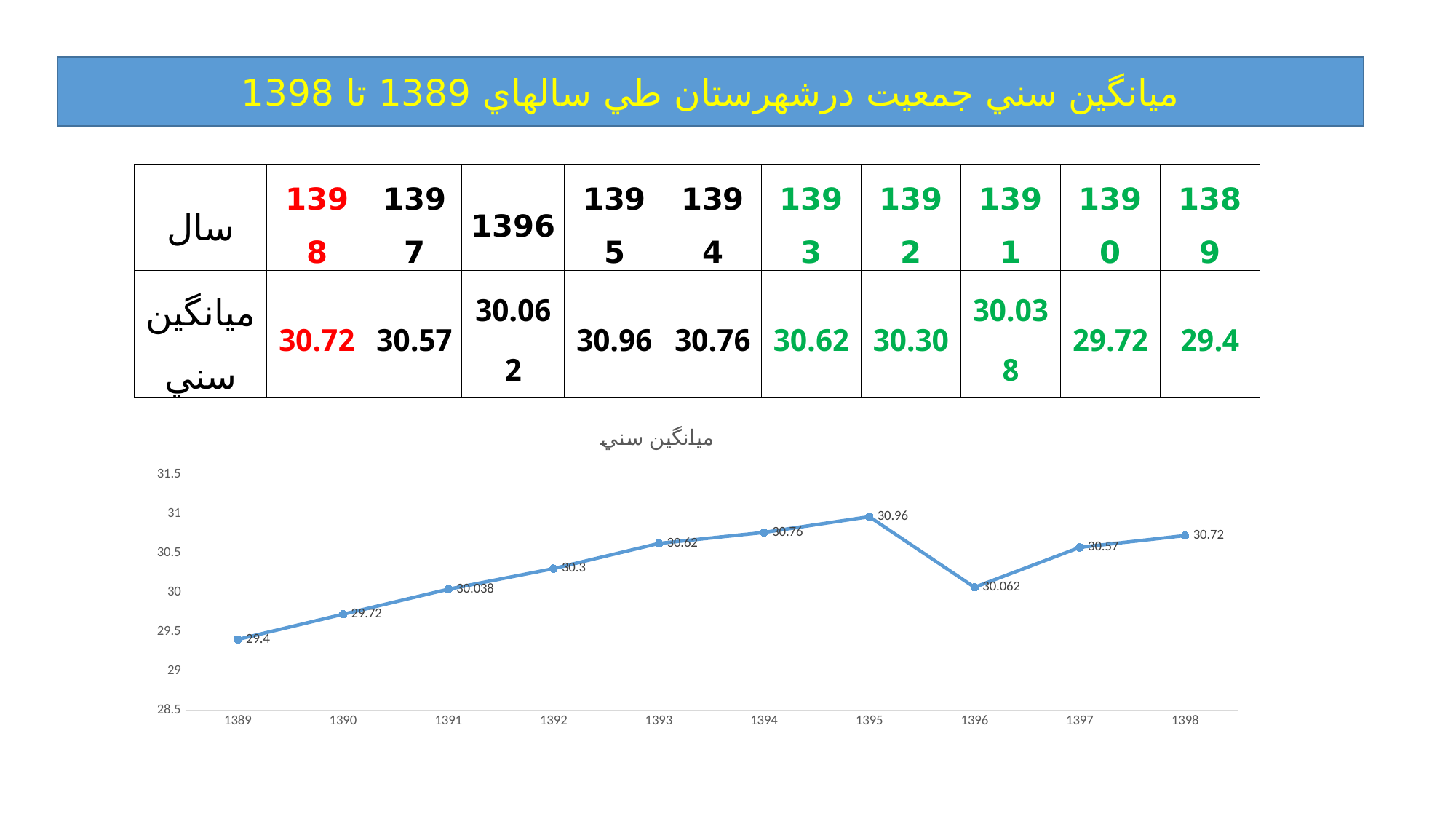

ميانگين سني جمعيت درشهرستان طي سالهاي 1389 تا 1398
| سال | 1398 | 1397 | 1396 | 1395 | 1394 | 1393 | 1392 | 1391 | 1390 | 1389 |
| --- | --- | --- | --- | --- | --- | --- | --- | --- | --- | --- |
| ميانگين سني | 30.72 | 30.57 | 30.062 | 30.96 | 30.76 | 30.62 | 30.30 | 30.038 | 29.72 | 29.4 |

### Chart:

| Category | ميانگين سني |
|---|---|
| 1389 | 29.4 |
| 1390 | 29.72 |
| 1391 | 30.038 |
| 1392 | 30.3 |
| 1393 | 30.62 |
| 1394 | 30.76 |
| 1395 | 30.96 |
| 1396 | 30.062 |
| 1397 | 30.57 |
| 1398 | 30.72 |